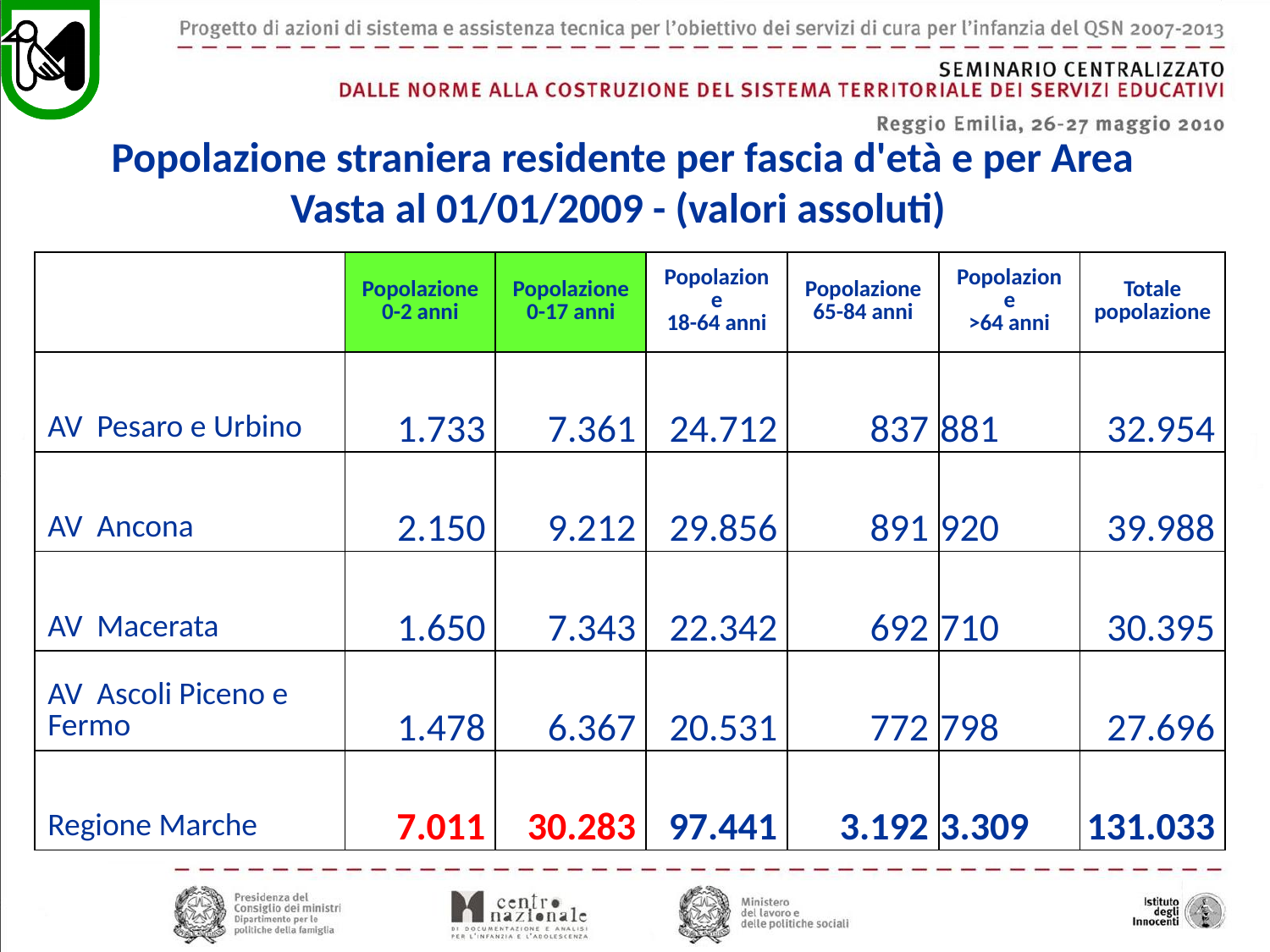

Popolazione straniera residente per fascia d'età e per Area Vasta al 01/01/2009 - (valori assoluti)
|  |  |  |  |  |  |  |
| --- | --- | --- | --- | --- | --- | --- |
|  | Popolazione 0-2 anni | Popolazione 0-17 anni | Popolazione 18-64 anni | Popolazione 65-84 anni | Popolazione >64 anni | Totale popolazione |
| AV Pesaro e Urbino | 1.733 | 7.361 | 24.712 | 837 | 881 | 32.954 |
| AV Ancona | 2.150 | 9.212 | 29.856 | 891 | 920 | 39.988 |
| AV Macerata | 1.650 | 7.343 | 22.342 | 692 | 710 | 30.395 |
| AV Ascoli Piceno e Fermo | 1.478 | 6.367 | 20.531 | 772 | 798 | 27.696 |
| Regione Marche | 7.011 | 30.283 | 97.441 | 3.192 | 3.309 | 131.033 |
|  |  |  |  |  |  |  |